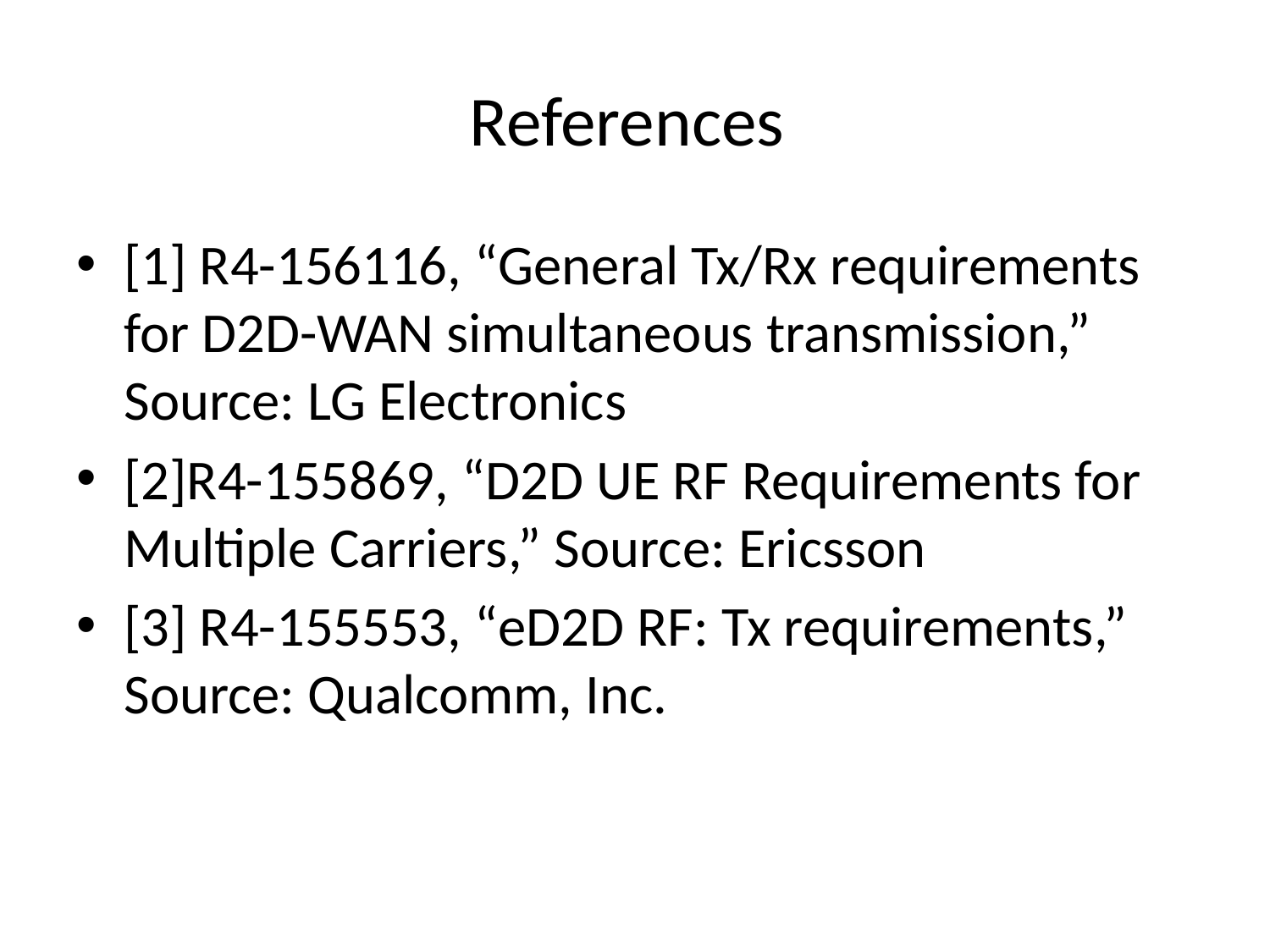

# References
[1] R4-156116, “General Tx/Rx requirements for D2D-WAN simultaneous transmission,” Source: LG Electronics
[2]R4-155869, “D2D UE RF Requirements for Multiple Carriers,” Source: Ericsson
[3] R4-155553, “eD2D RF: Tx requirements,” Source: Qualcomm, Inc.